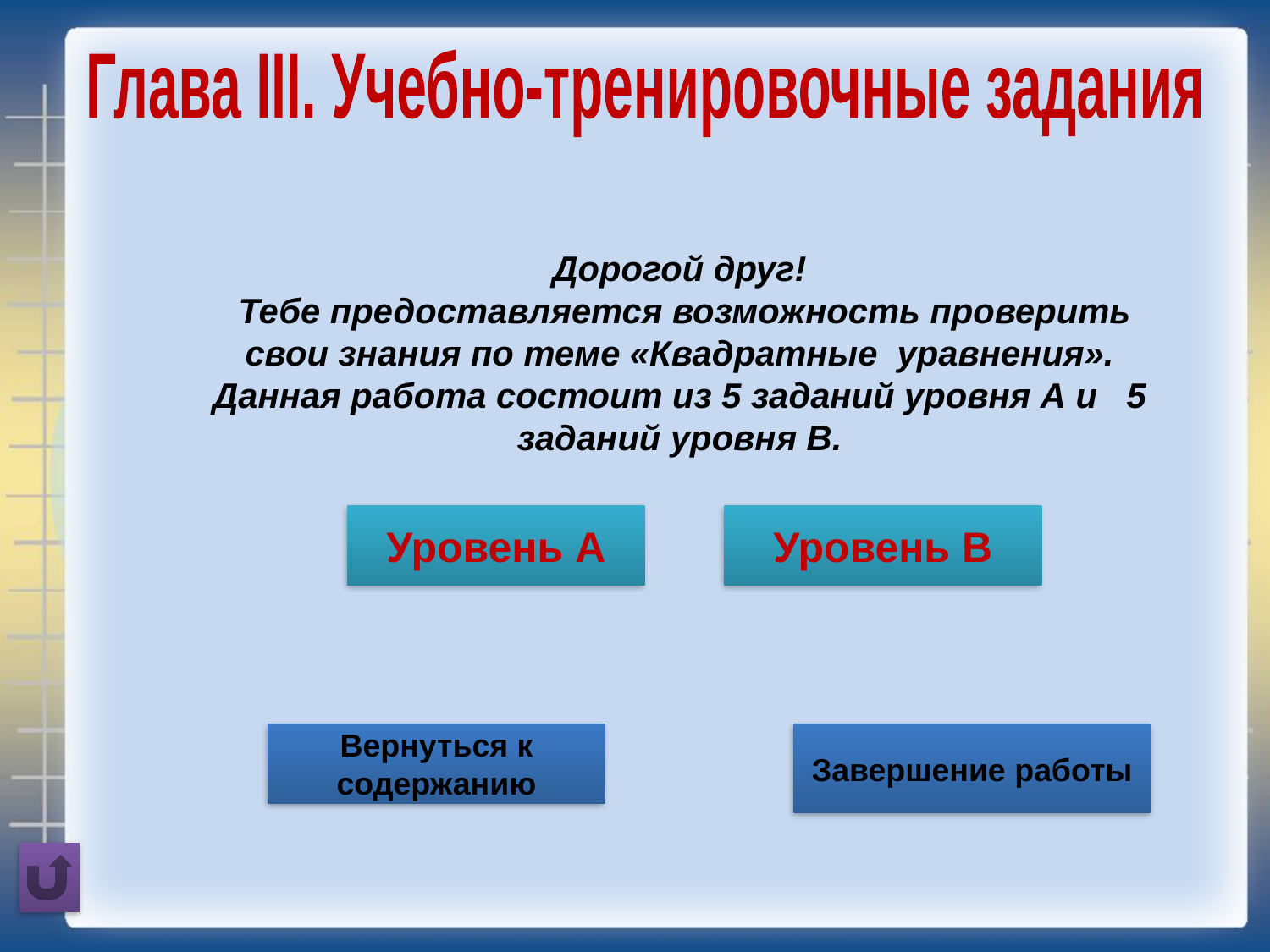

#
  Глава III. Учебно-тренировочные задания
Дорогой друг!
 Тебе предоставляется возможность проверить свои знания по теме «Квадратные  уравнения».
Данная работа состоит из 5 заданий уровня А и   5 заданий уровня В.

Уровень А
Уровень В
Вернуться к содержанию
Завершение работы